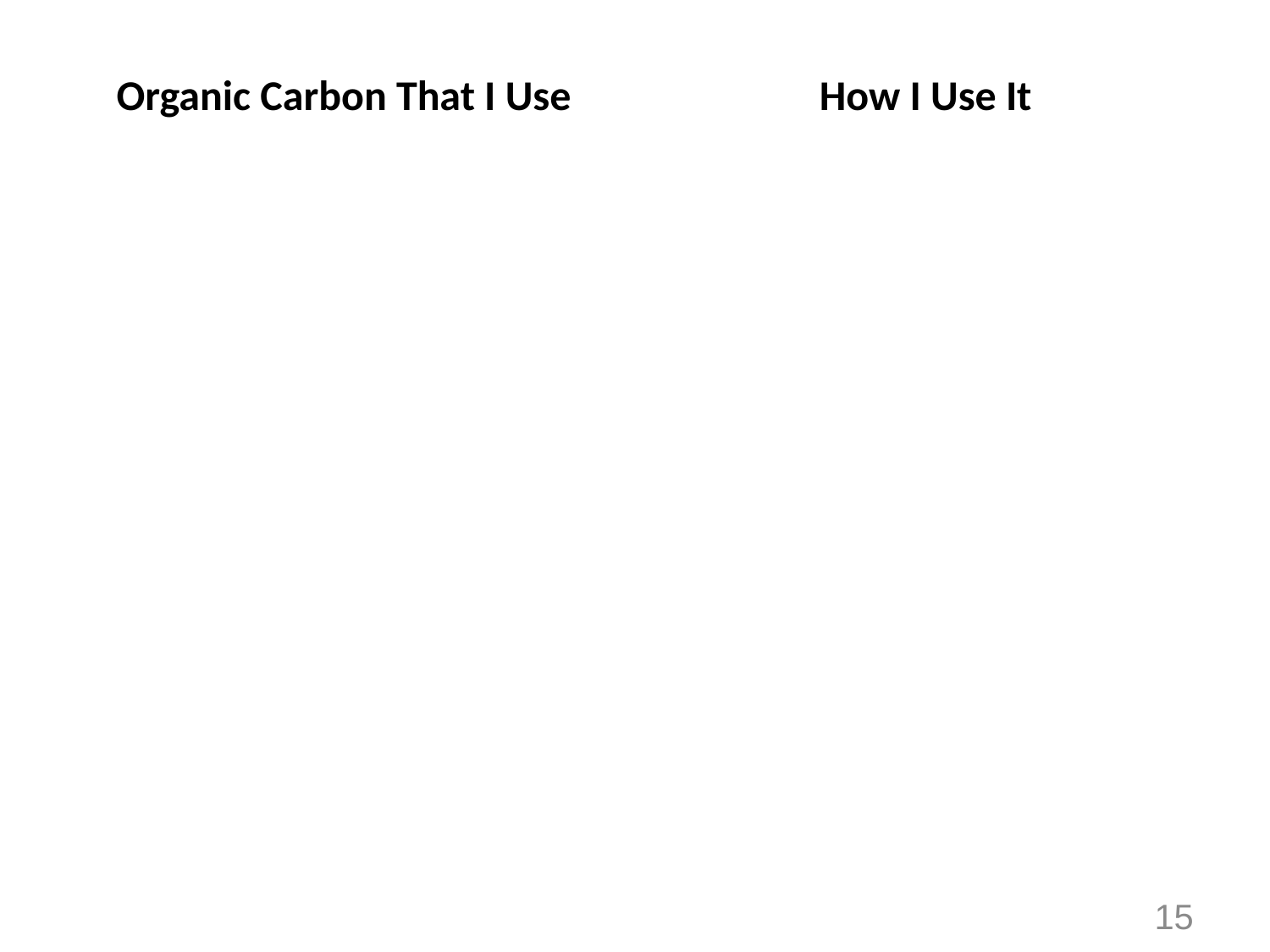

Organic Carbon That I Use
How I Use It

15